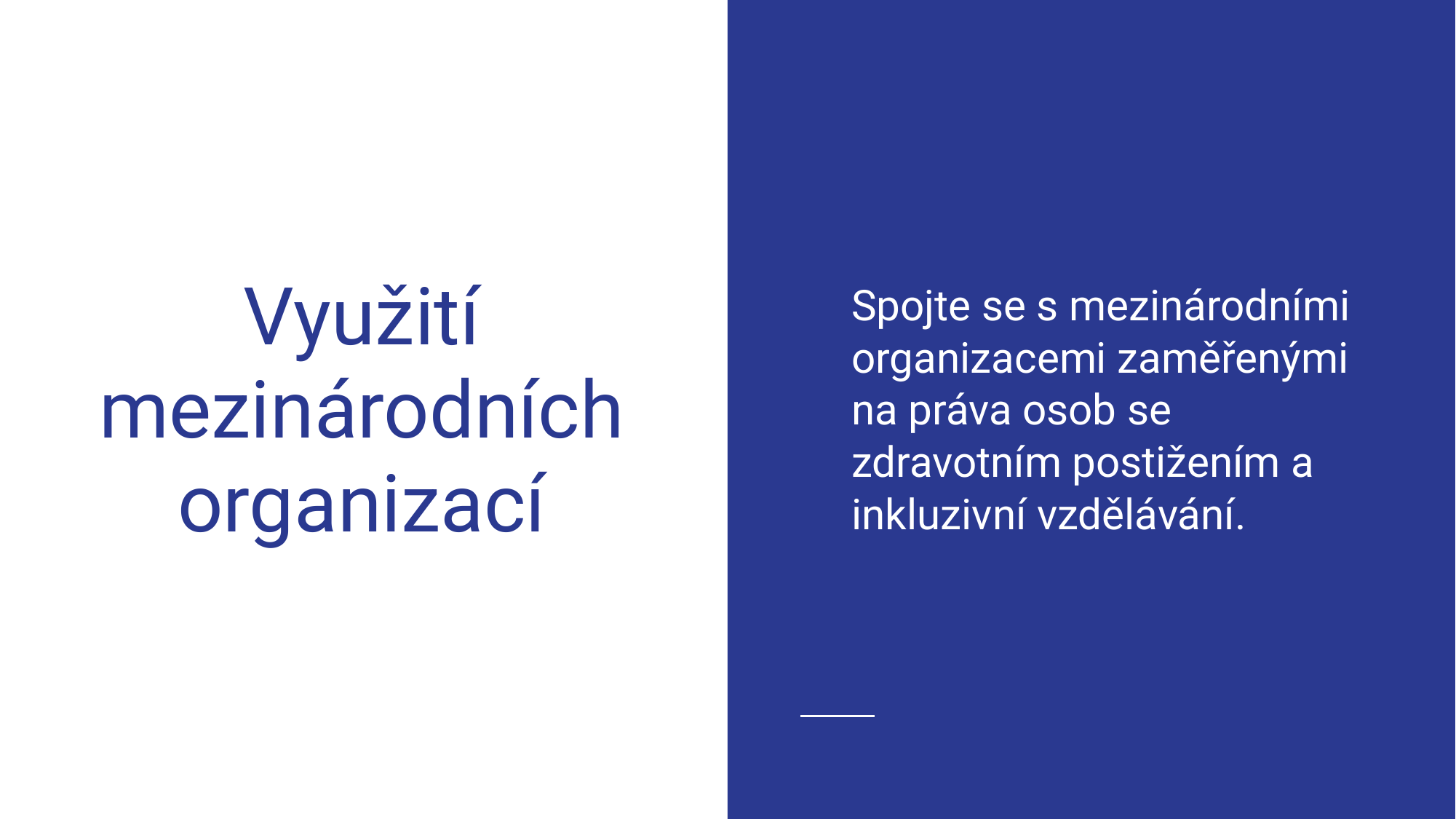

Spojte se s mezinárodními organizacemi zaměřenými na práva osob se zdravotním postižením a inkluzivní vzdělávání.
# Využití mezinárodních organizací